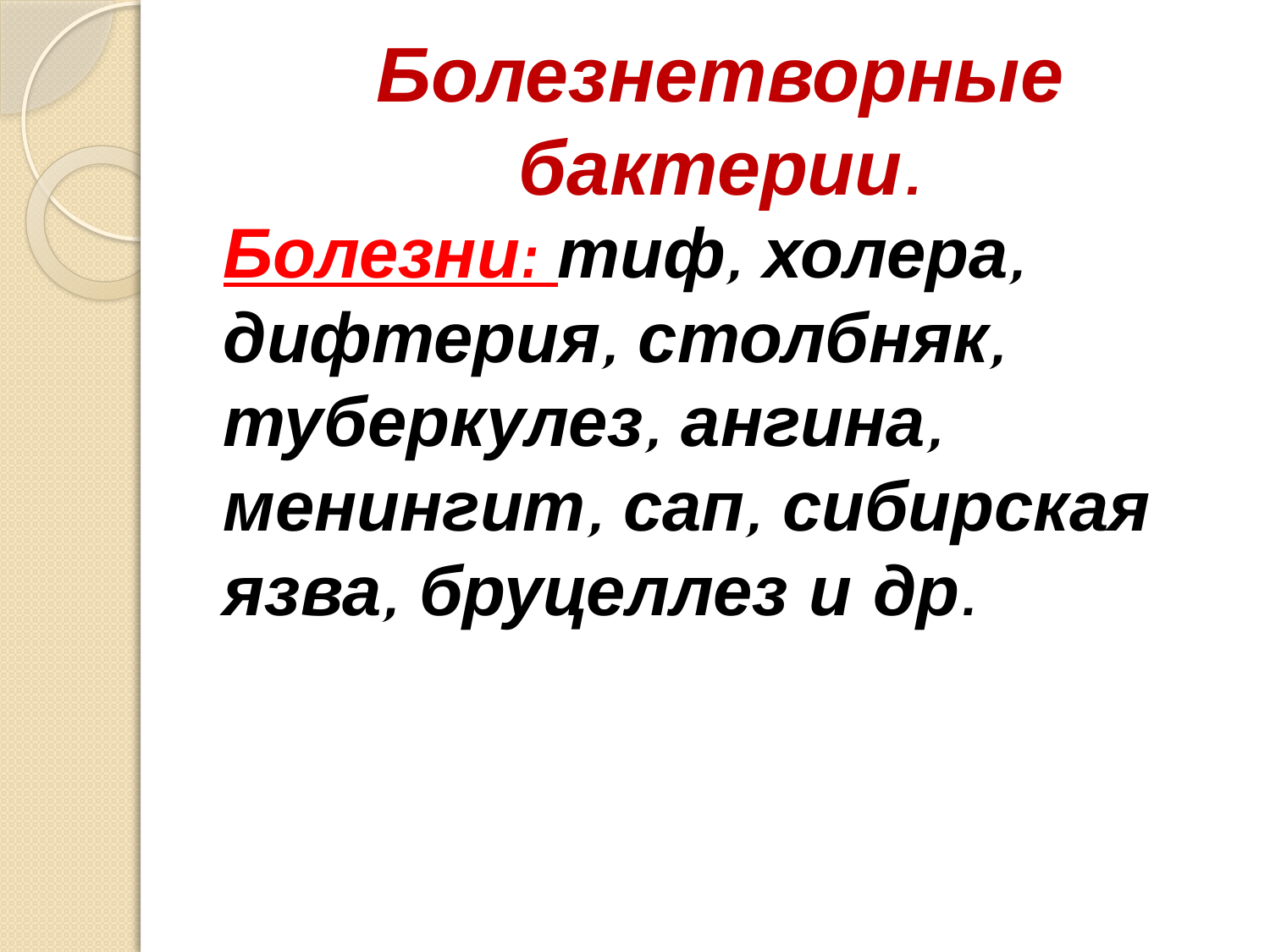

# Болезнетворные бактерии.
Болезни: тиф, холера, дифтерия, столбняк, туберкулез, ангина, менингит, сап, сибирская язва, бруцеллез и др.